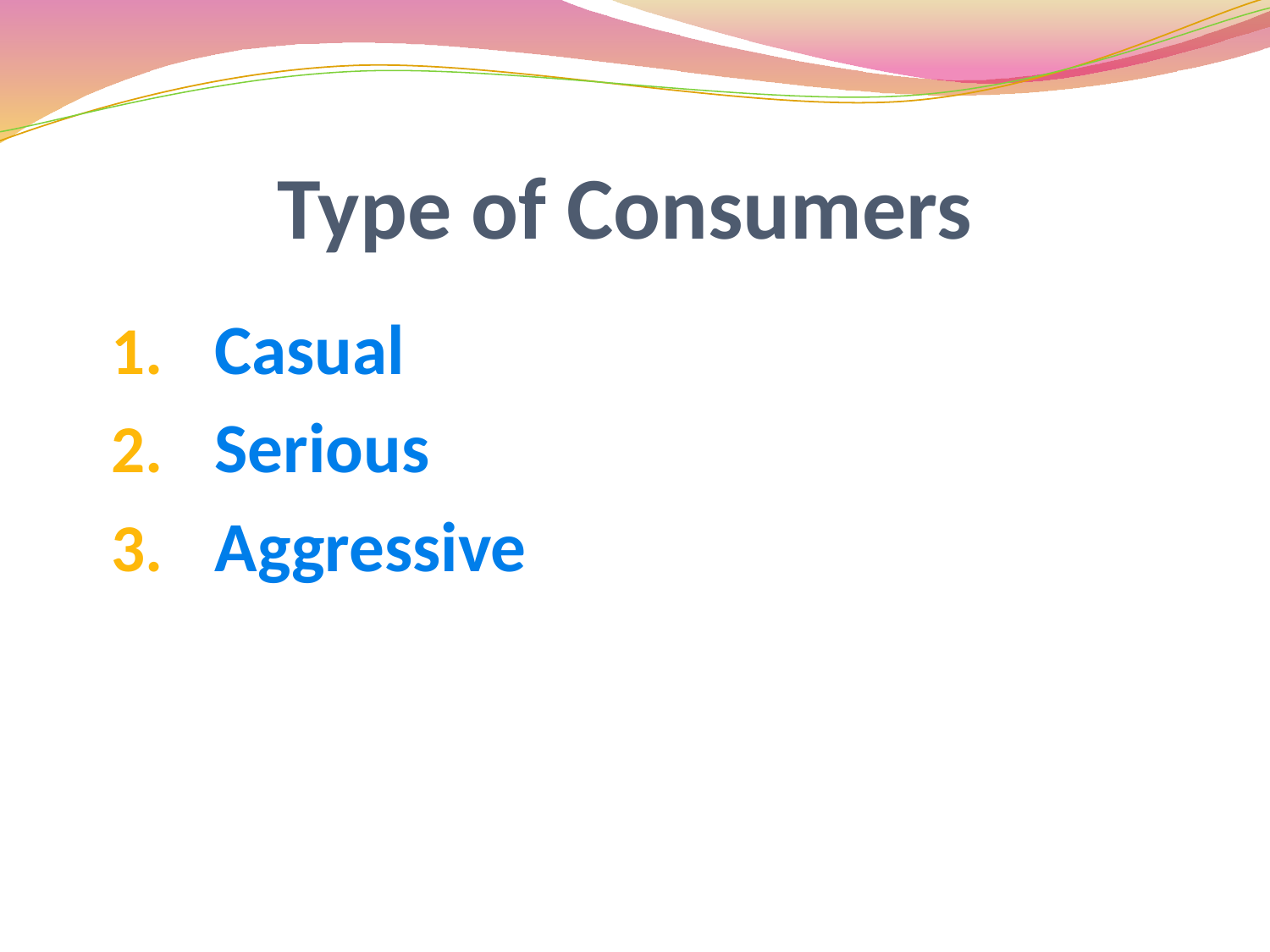

# Type of Consumers
Casual
Serious
Aggressive